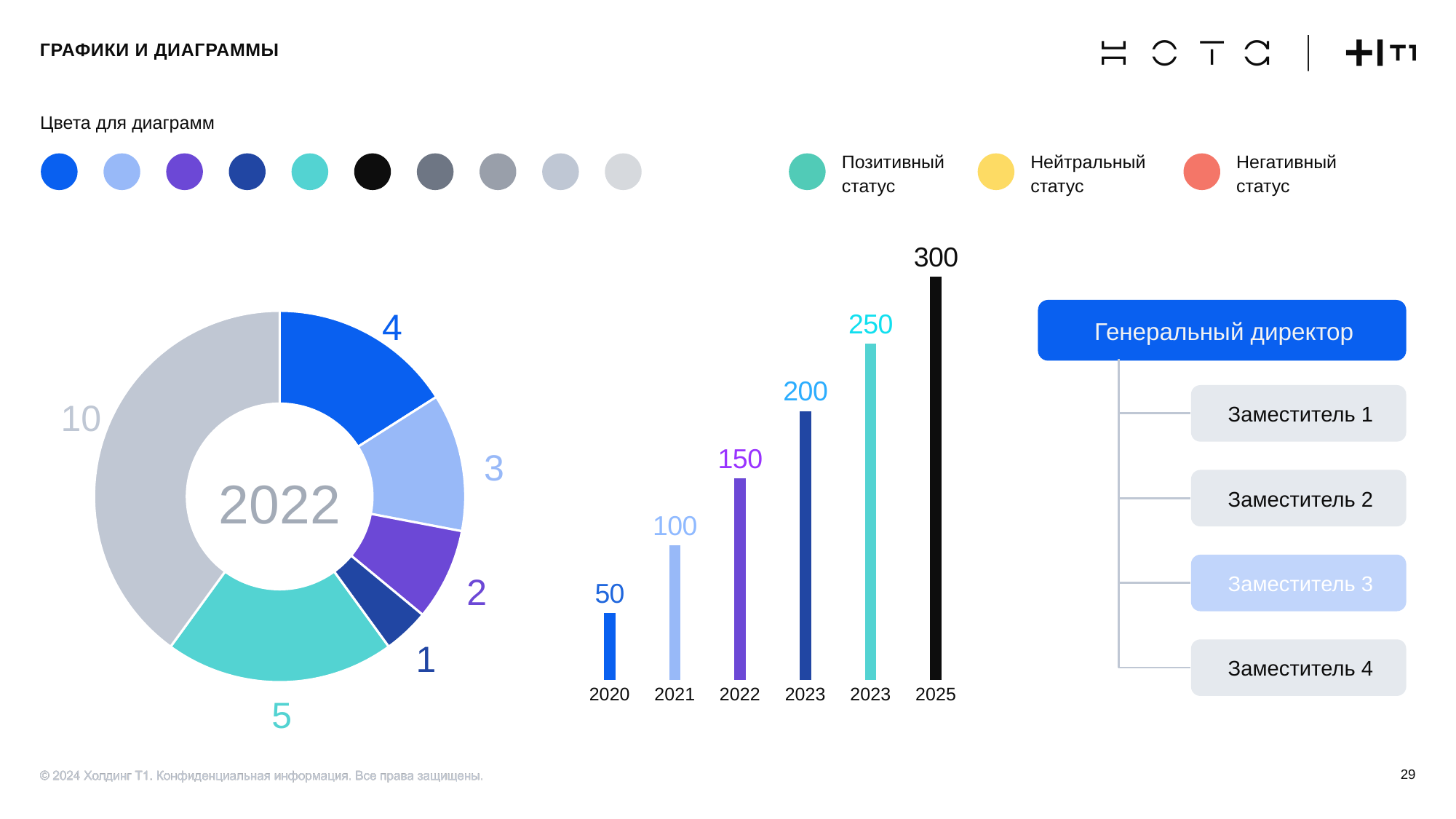

# Графики и диаграммы
Цвета для диаграмм
Позитивный   статус
Нейтральный  статус
Негативный статус

### Chart

| Category | Ряд 1 |
|---|---|
| 2020 | 50.0 |
| 2021 | 100.0 |
| 2022 | 150.0 |
| 2023 | 200.0 |
| 2023 | 250.0 |
| 2025 | 300.0 |
4
Генеральный директор

### Chart

| Category | Продажи |
|---|---|
| Кв. 1 | 4.0 |
| Кв. 2 | 3.0 |
| Кв. 3 | 2.0 |
| Кв. 4 | 1.0 |
Заместитель 1
10
3
2022
Заместитель 2
Заместитель 3
2
1
Заместитель 4
5
29